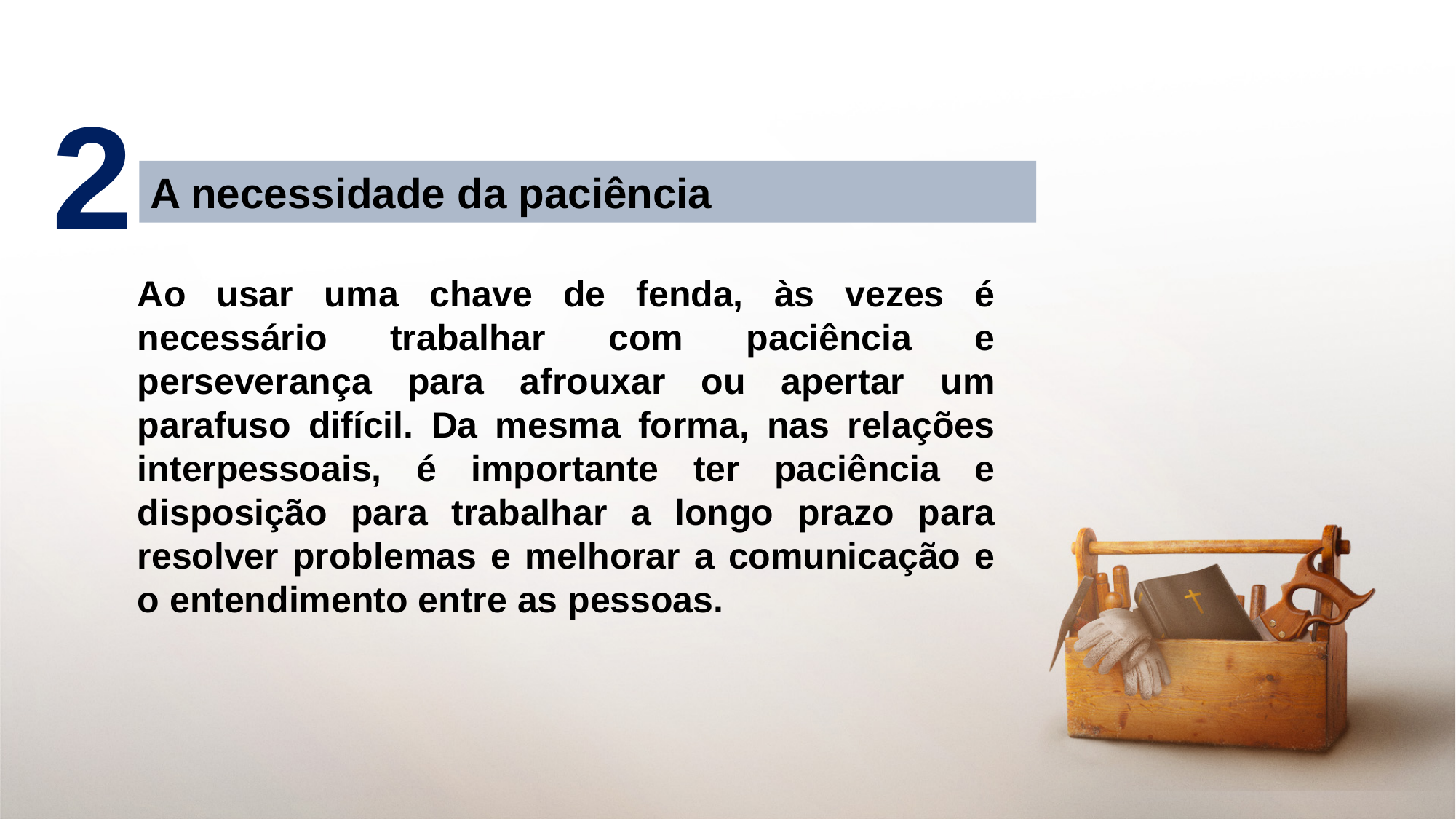

2
A necessidade da paciência
Ao usar uma chave de fenda, às vezes é necessário trabalhar com paciência e perseverança para afrouxar ou apertar um parafuso difícil. Da mesma forma, nas relações interpessoais, é importante ter paciência e disposição para trabalhar a longo prazo para resolver problemas e melhorar a comunicação e o entendimento entre as pessoas.